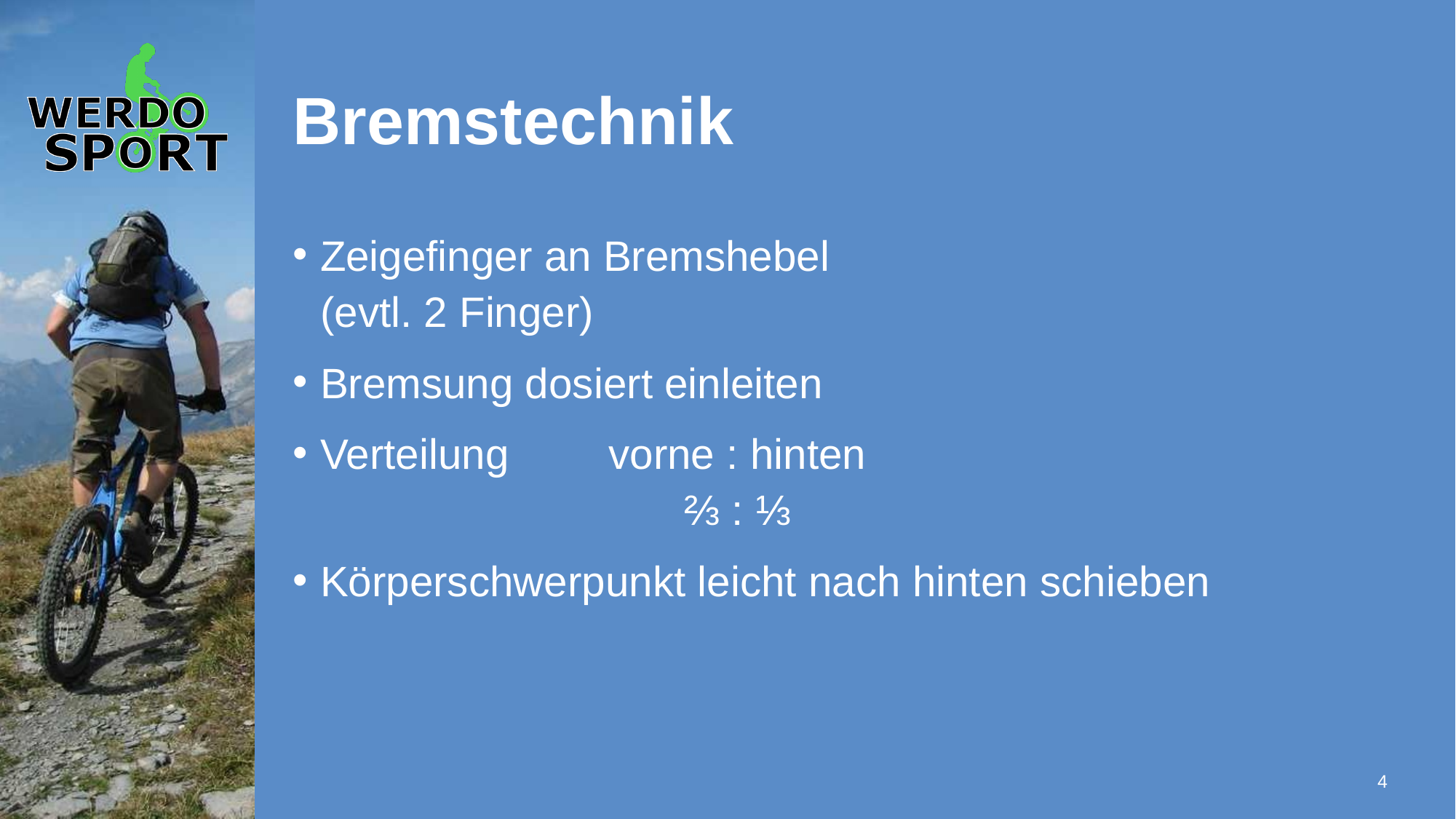

# Bremstechnik
Zeigefinger an Bremshebel
(evtl. 2 Finger)
Bremsung dosiert einleiten
Verteilung 	vorne : hinten
	⅔ : ⅓
Körperschwerpunkt leicht nach hinten schieben

4